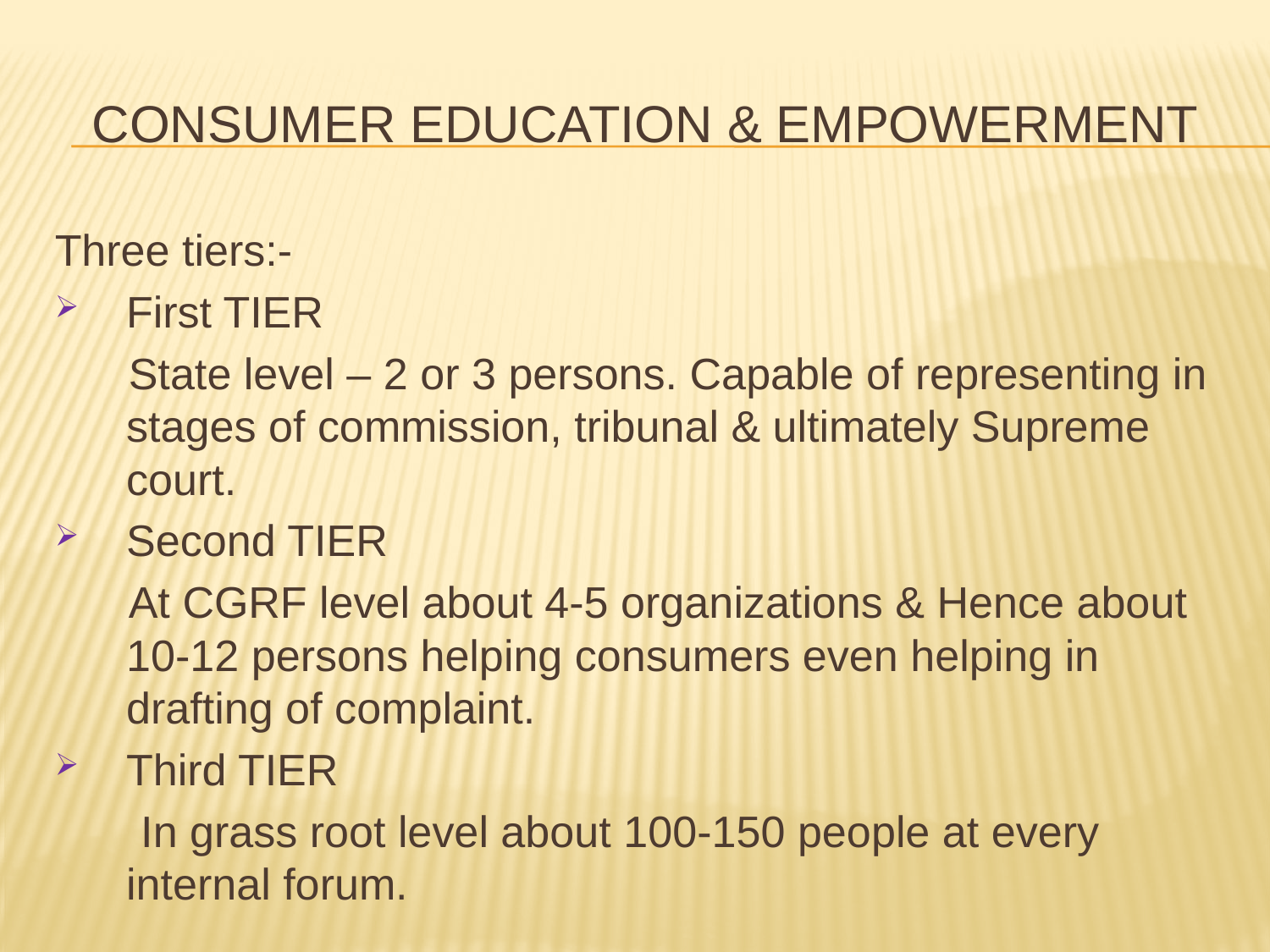

# Consumer education & empowerment
Three tiers:-
First TIER
      State level – 2 or 3 persons. Capable of representing in stages of commission, tribunal & ultimately Supreme court.
Second TIER
      At CGRF level about 4-5 organizations & Hence about 10-12 persons helping consumers even helping in drafting of complaint.
Third TIER
       In grass root level about 100-150 people at every internal forum.